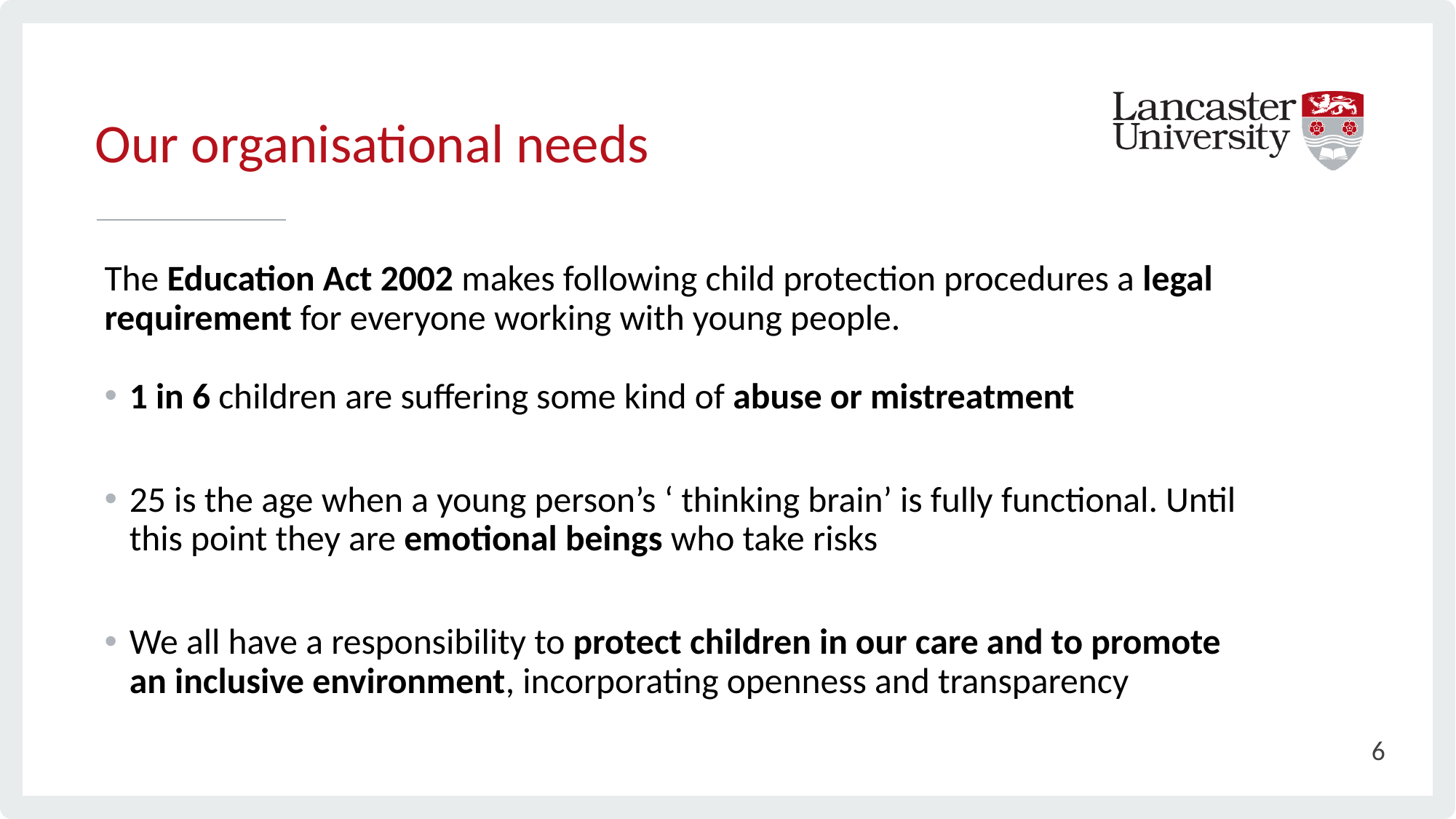

# Our organisational needs
The Education Act 2002 makes following child protection procedures a legal requirement for everyone working with young people.

1 in 6 children are suffering some kind of abuse or mistreatment

25 is the age when a young person’s ‘ thinking brain’ is fully functional. Until this point they are emotional beings who take risks

We all have a responsibility to protect children in our care and to promote an inclusive environment, incorporating openness and transparency

6